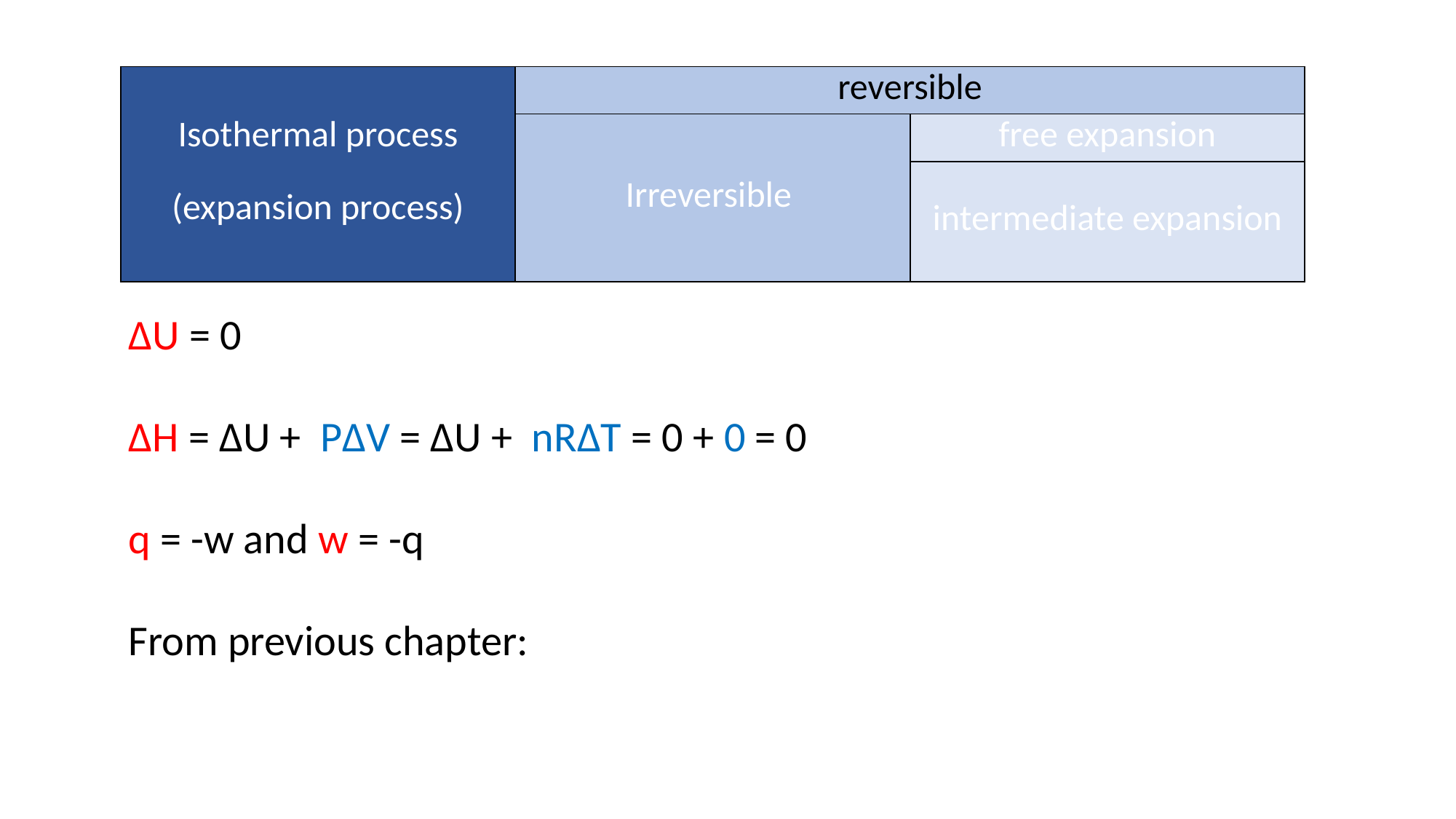

| Isothermal process (expansion process) | reversible |  |
| --- | --- | --- |
|  | Irreversible | free expansion |
|  |  | intermediate expansion |
∆U = 0

∆H = ∆U +  P∆V = ∆U +  nR∆T = 0 + 0 = 0

q = -w and w = -q

From previous chapter: